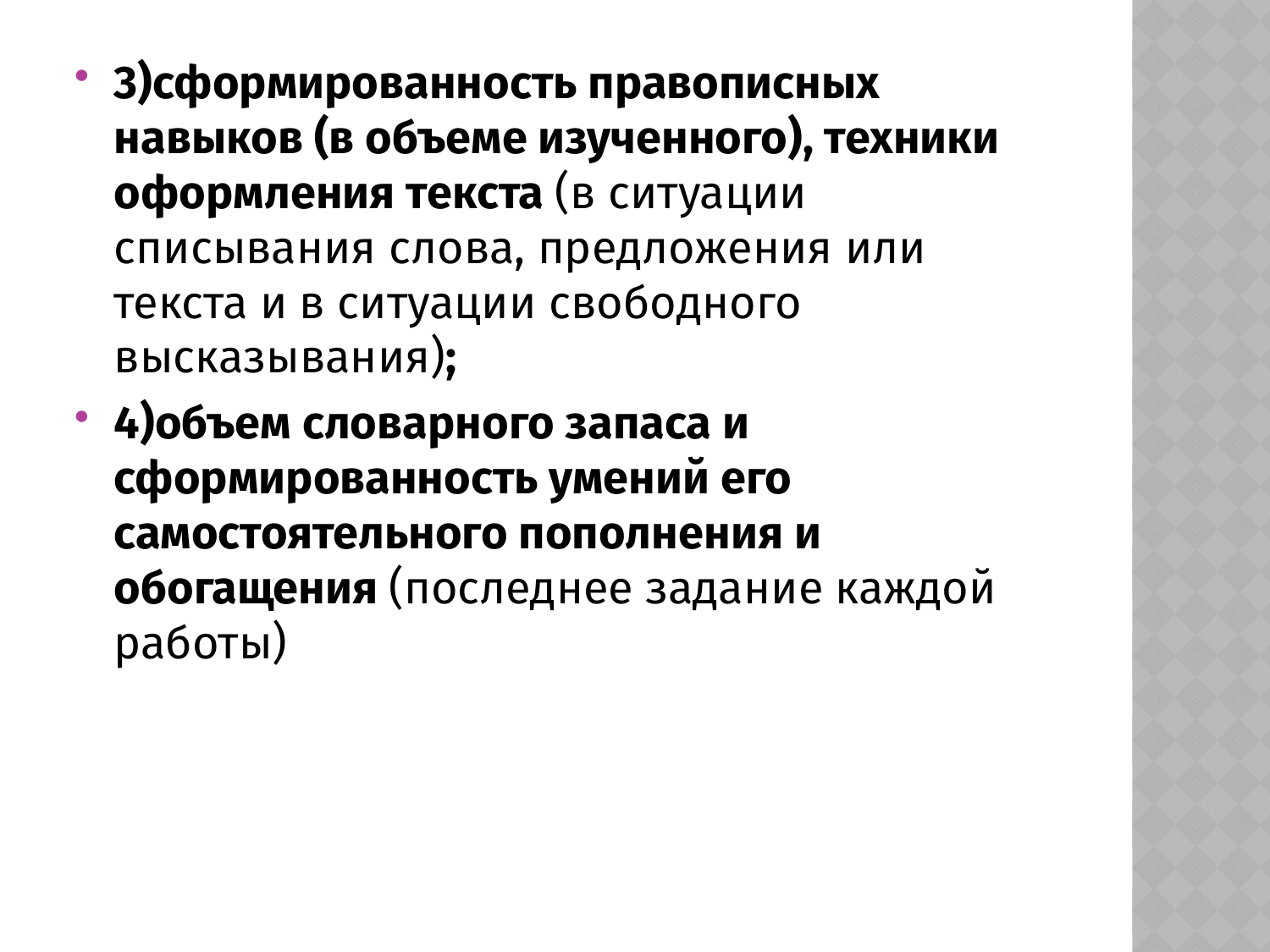

3)сформированность правописных навыков (в объеме изученного), техники оформления текста (в ситуации списывания слова, предложения или текста и в ситуации свободного высказывания);
4)объем словарного запаса и сформированность умений его самостоятельного пополнения и обогащения (последнее задание каждой работы)